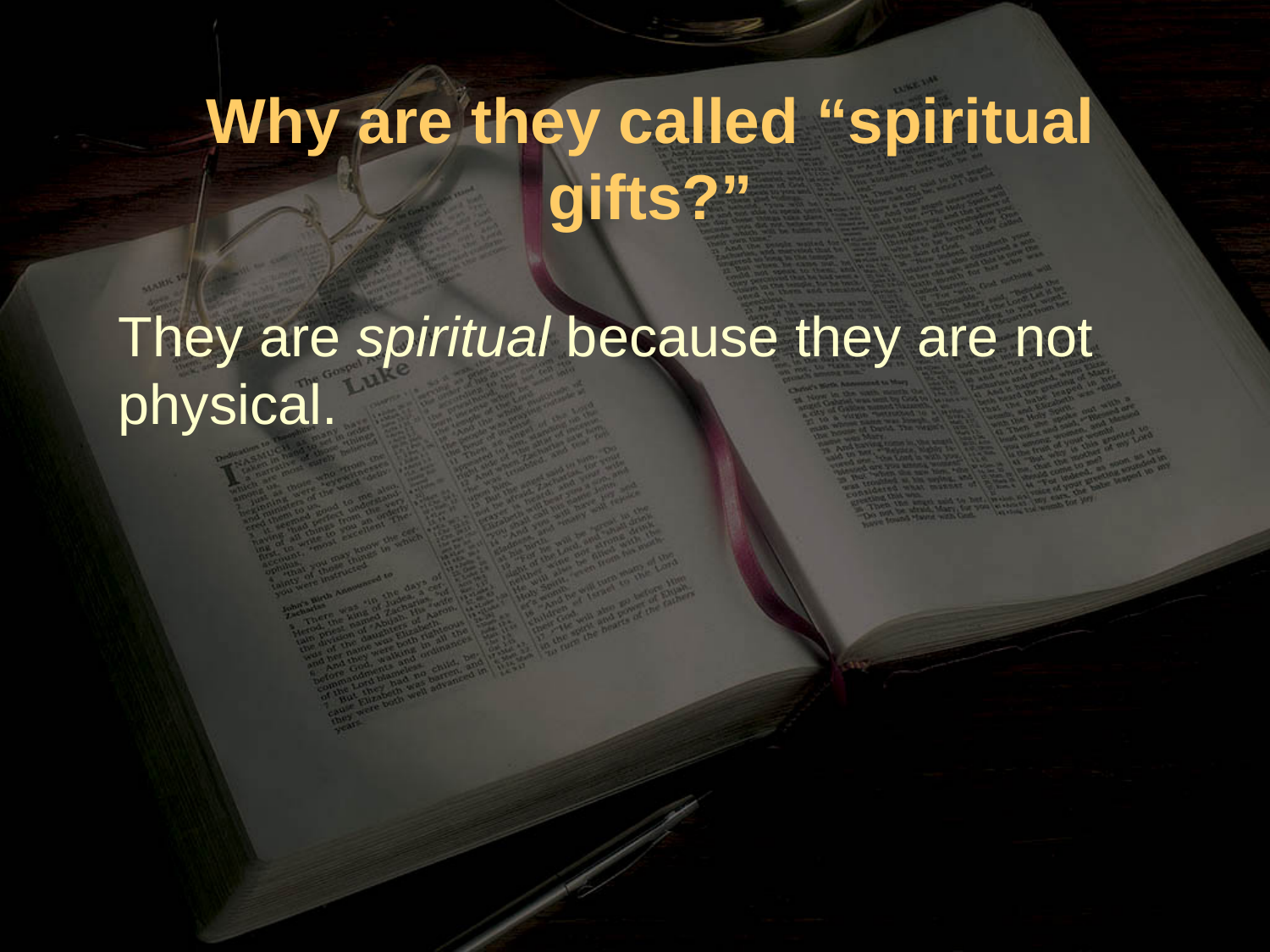

Why are they called “spiritual gifts?”

They are spiritual because they are not physical.